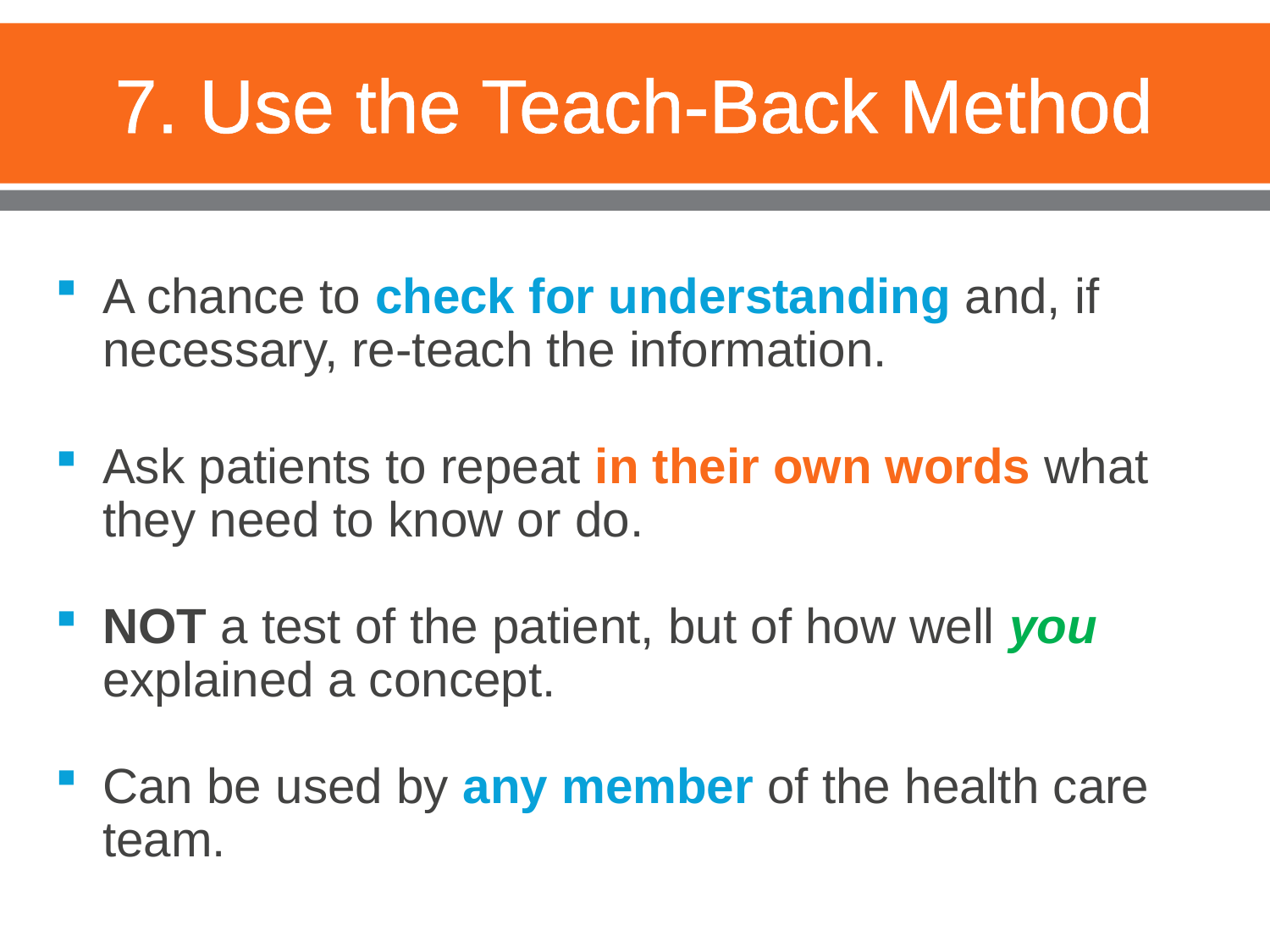

# 7. Use the Teach-Back Method
A chance to check for understanding and, if necessary, re-teach the information.

Ask patients to repeat in their own words what they need to know or do.

NOT a test of the patient, but of how well you explained a concept.

Can be used by any member of the health care team.